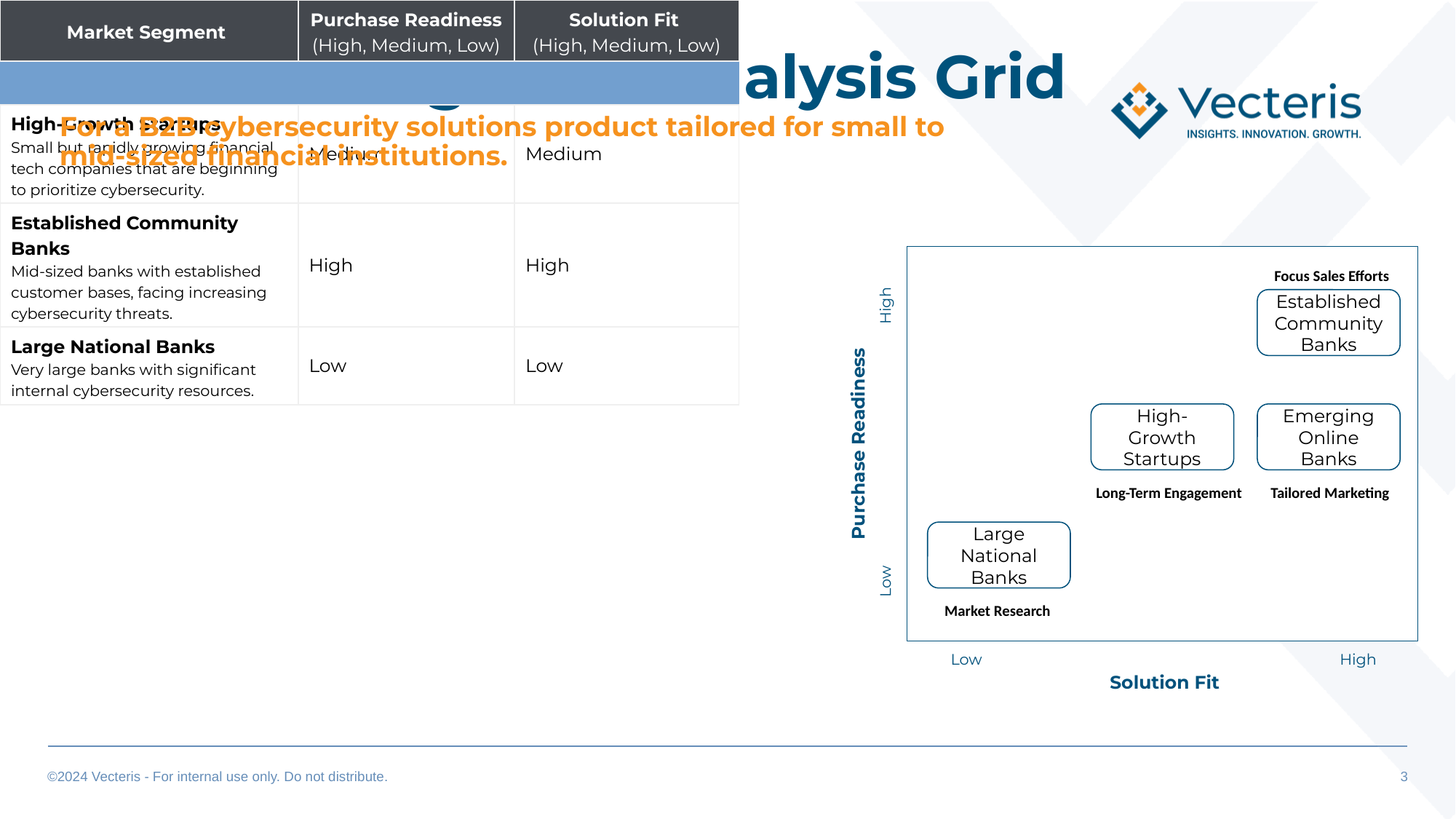

Example Segment Analysis Grid
For a B2B cybersecurity solutions product tailored for small to mid-sized financial institutions.
| Market Segment | Purchase Readiness (High, Medium, Low) | Solution Fit (High, Medium, Low) |
| --- | --- | --- |
|  |  |  |
| High-Growth Startups Small but rapidly growing financial tech companies that are beginning to prioritize cybersecurity. | Medium | Medium |
| Established Community Banks Mid-sized banks with established customer bases, facing increasing cybersecurity threats. | High | High |
| Large National Banks Very large banks with significant internal cybersecurity resources. | Low | Low |
| Emerging Online Banks Small, online-only banks that are fully digital but with limited budgets for cybersecurity | Medium | High |

Focus Sales Efforts
High
Established Community Banks
High- Growth Startups
Emerging Online Banks
Purchase Readiness
Tailored Marketing
Long-Term Engagement
Large National Banks
Low
Market Research
Low
High
 Solution Fit